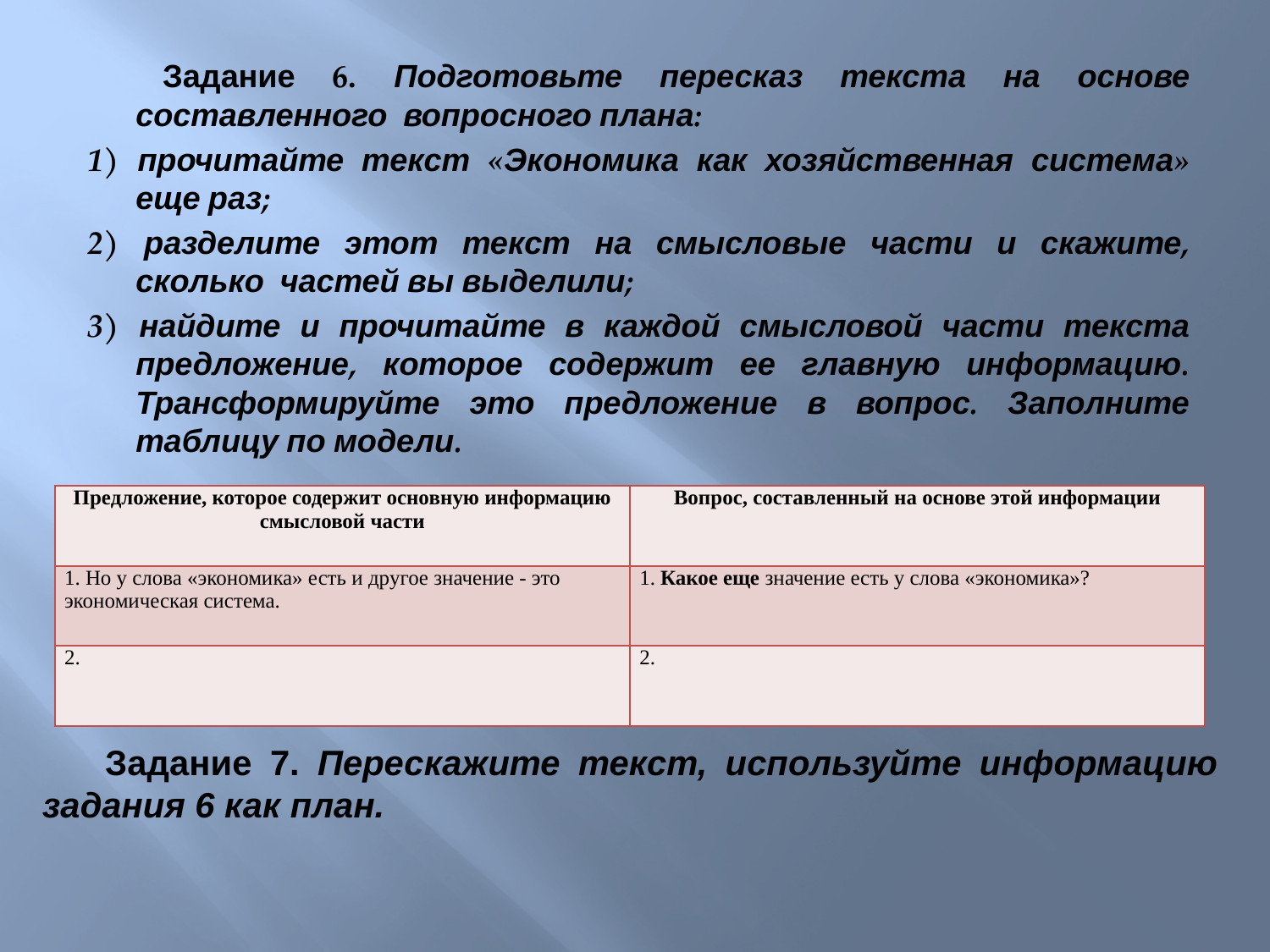

Задание 6. Подготовьте пересказ текста на основе составленного  вопросного плана:
1) прочитайте текст «Экономика как хозяйственная система» еще раз;
2) разделите этот текст на смысловые части и скажите, сколько  частей вы выделили;
3) найдите и прочитайте в каждой смысловой части текста предложение, которое содержит ее главную информацию. Трансформируйте это предложение в вопрос. Заполните таблицу по модели.

| Предложение, которое содержит основную информацию смысловой части | Вопрос, составленный на основе этой информации |
| --- | --- |
| 1. Но у слова «экономика» есть и другое значение - это экономическая система. | 1. Какое еще значение есть у слова «экономика»? |
| 2. | 2. |
Задание 7. Перескажите текст, используйте информацию задания 6 как план.